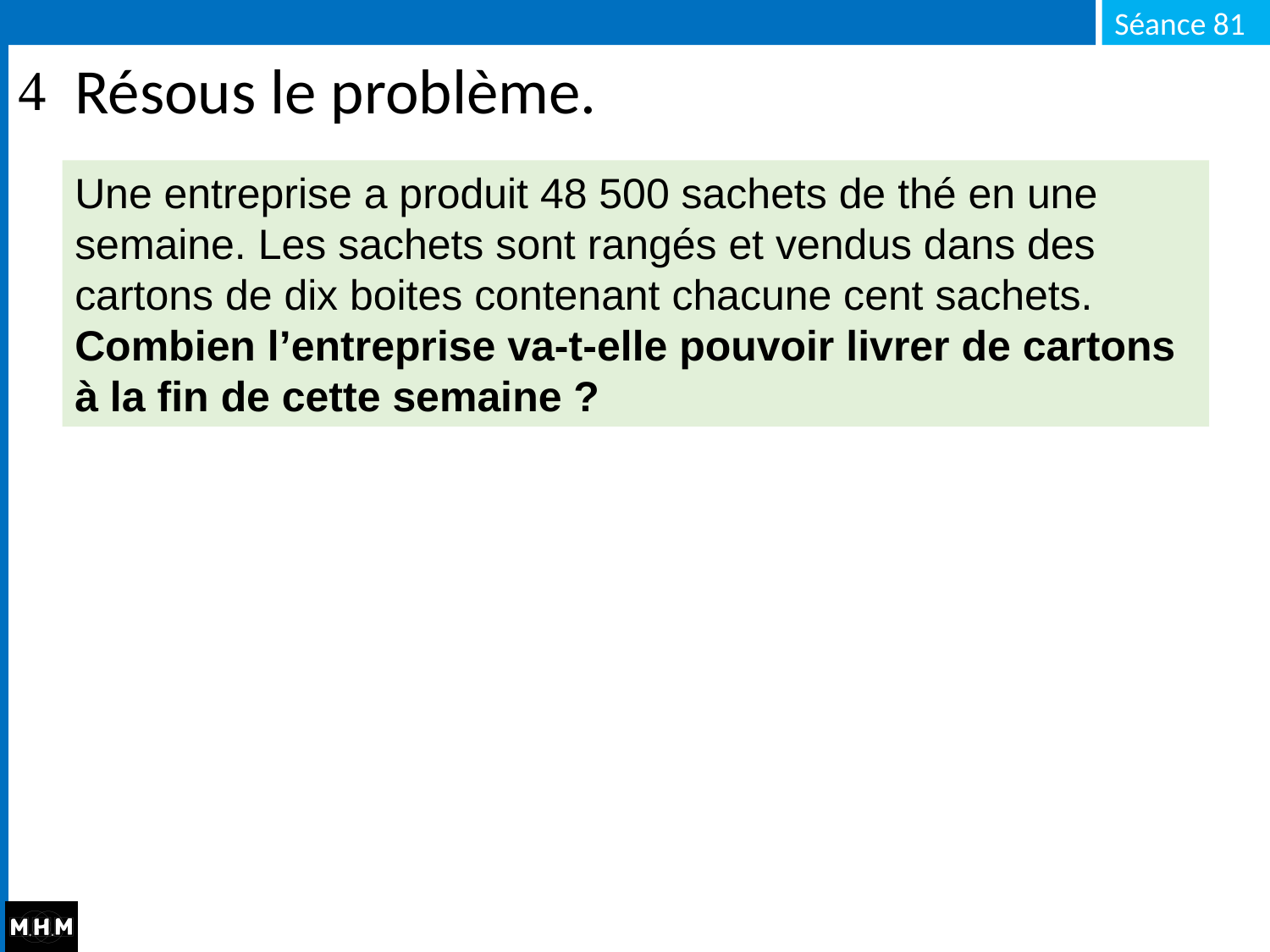

# Résous le problème.
Une entreprise a produit 48 500 sachets de thé en une semaine. Les sachets sont rangés et vendus dans des cartons de dix boites contenant chacune cent sachets.
Combien l’entreprise va-t-elle pouvoir livrer de cartons à la fin de cette semaine ?